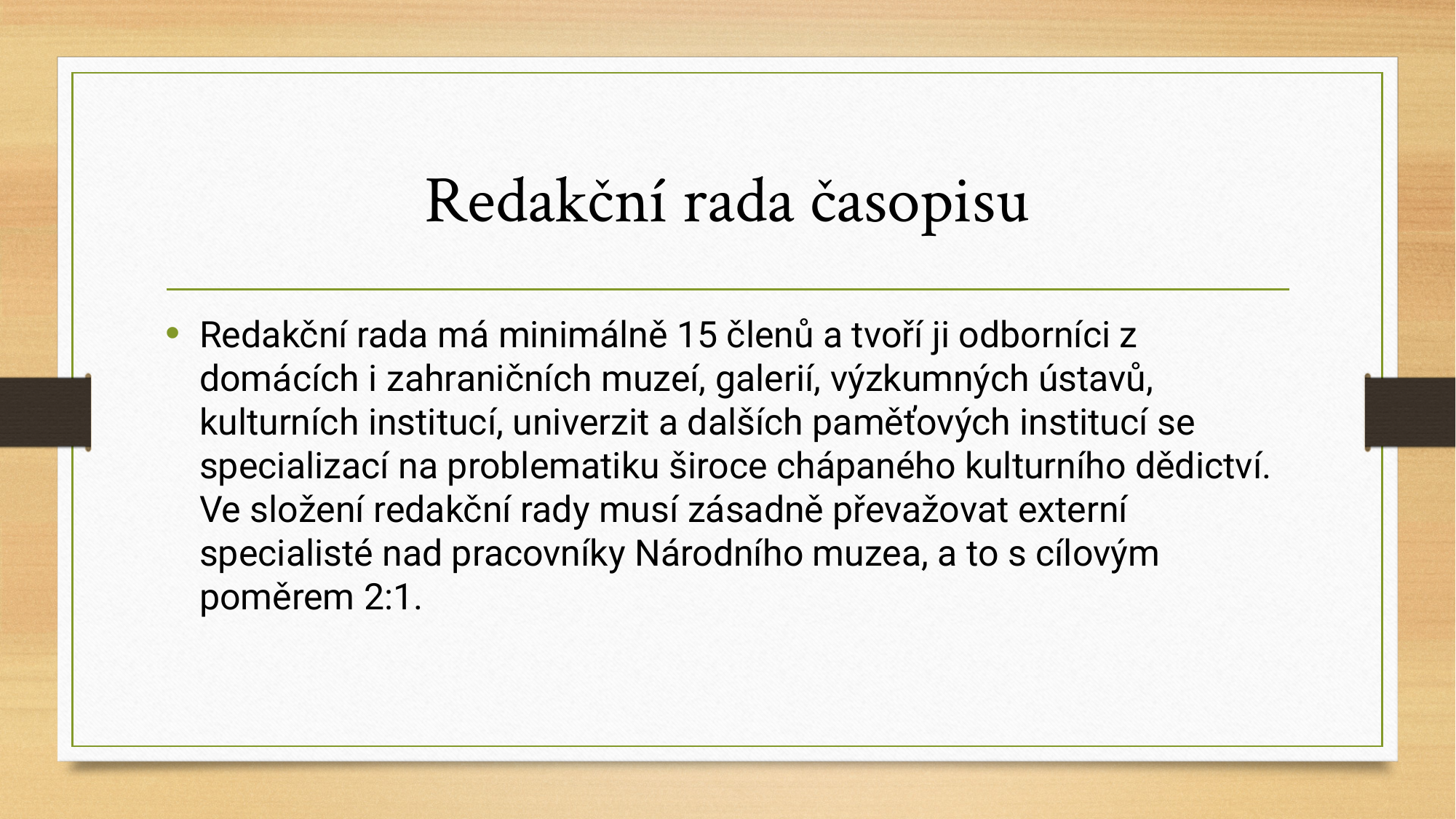

# Redakční rada časopisu
Redakční rada má minimálně 15 členů a tvoří ji odborníci z domácích i zahraničních muzeí, galerií, výzkumných ústavů, kulturních institucí, univerzit a dalších paměťových institucí se specializací na problematiku široce chápaného kulturního dědictví. Ve složení redakční rady musí zásadně převažovat externí specialisté nad pracovníky Národního muzea, a to s cílovým poměrem 2:1.